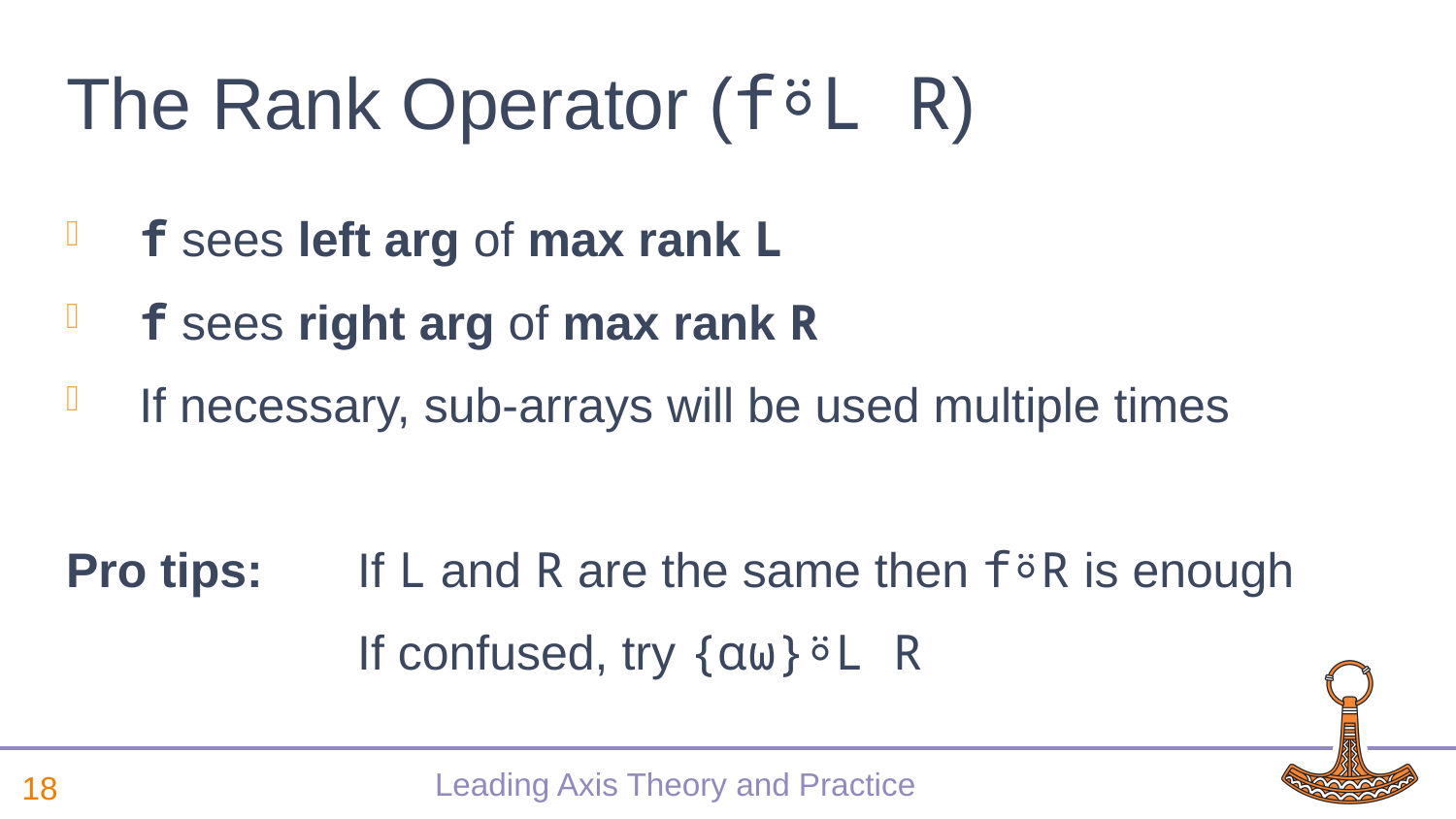

# The Rank Operator (f⍤L R)
f sees left arg of max rank L
f sees right arg of max rank R
If necessary, sub-arrays will be used multiple times

Pro tips:	If L and R are the same then f⍤R is enough
		If confused, try {⍺⍵}⍤L R